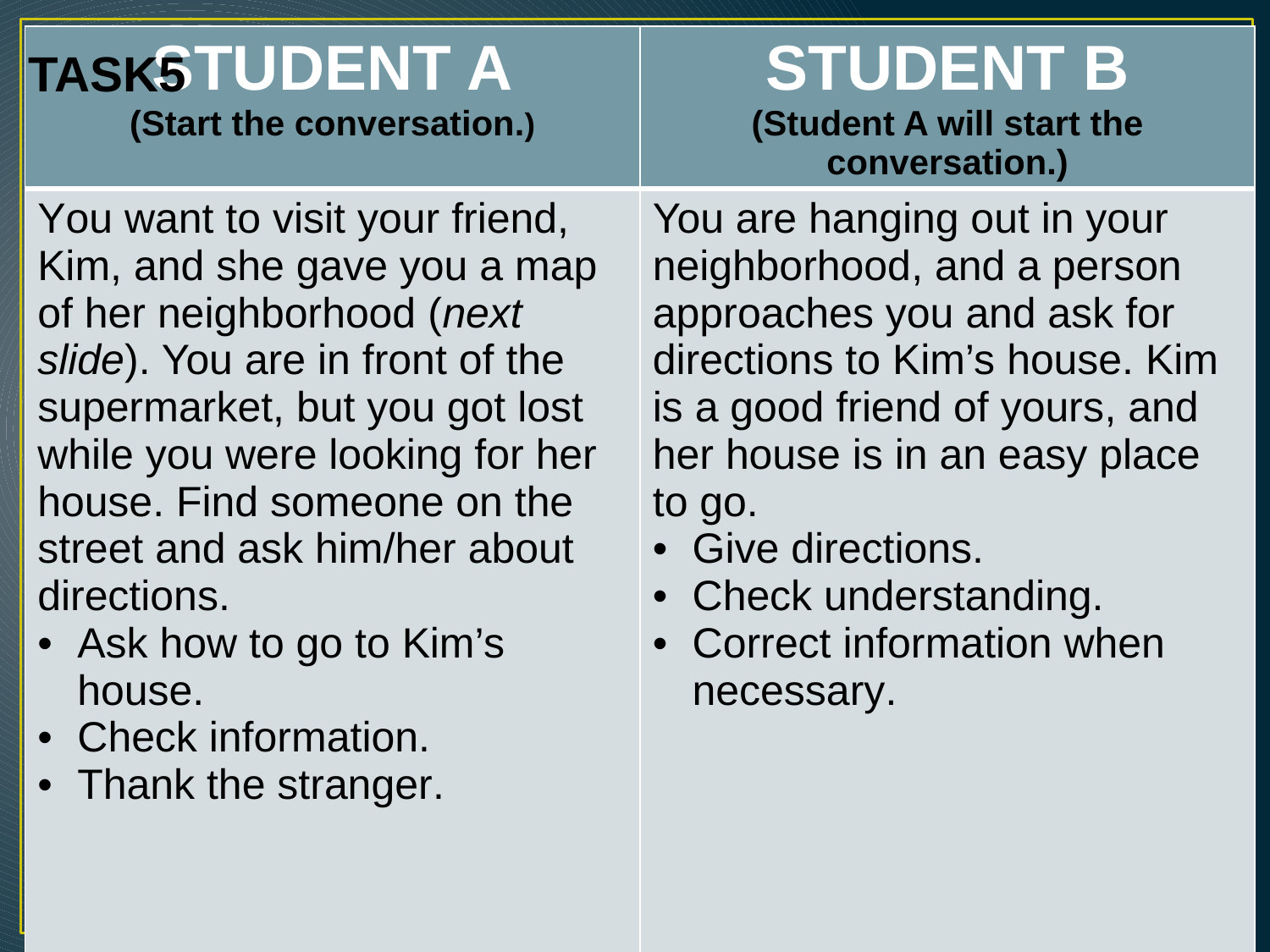

| STUDENT A (Start the conversation.) | STUDENT B (Student A will start the conversation.) |
| --- | --- |
| You want to visit your friend, Kim, and she gave you a map of her neighborhood (next slide). You are in front of the supermarket, but you got lost while you were looking for her house. Find someone on the street and ask him/her about directions. Ask how to go to Kim’s house. Check information. Thank the stranger. | You are hanging out in your neighborhood, and a person approaches you and ask for directions to Kim’s house. Kim is a good friend of yours, and her house is in an easy place to go. Give directions. Check understanding. Correct information when necessary. |
TASK5